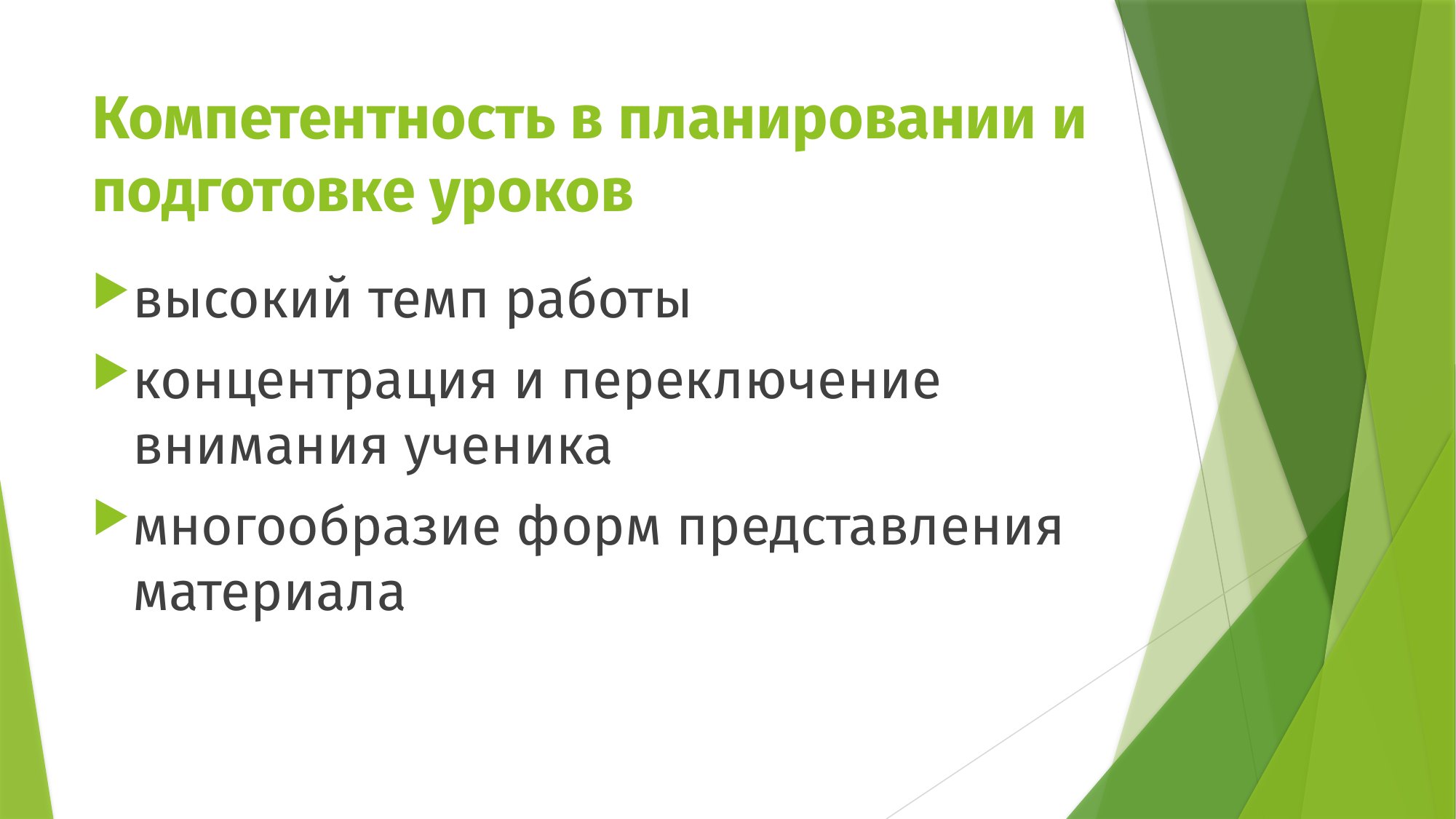

# Компетентность в планировании и подготовке уроков
высокий темп работы
концентрация и переключение    внимания ученика
многообразие форм представления материала